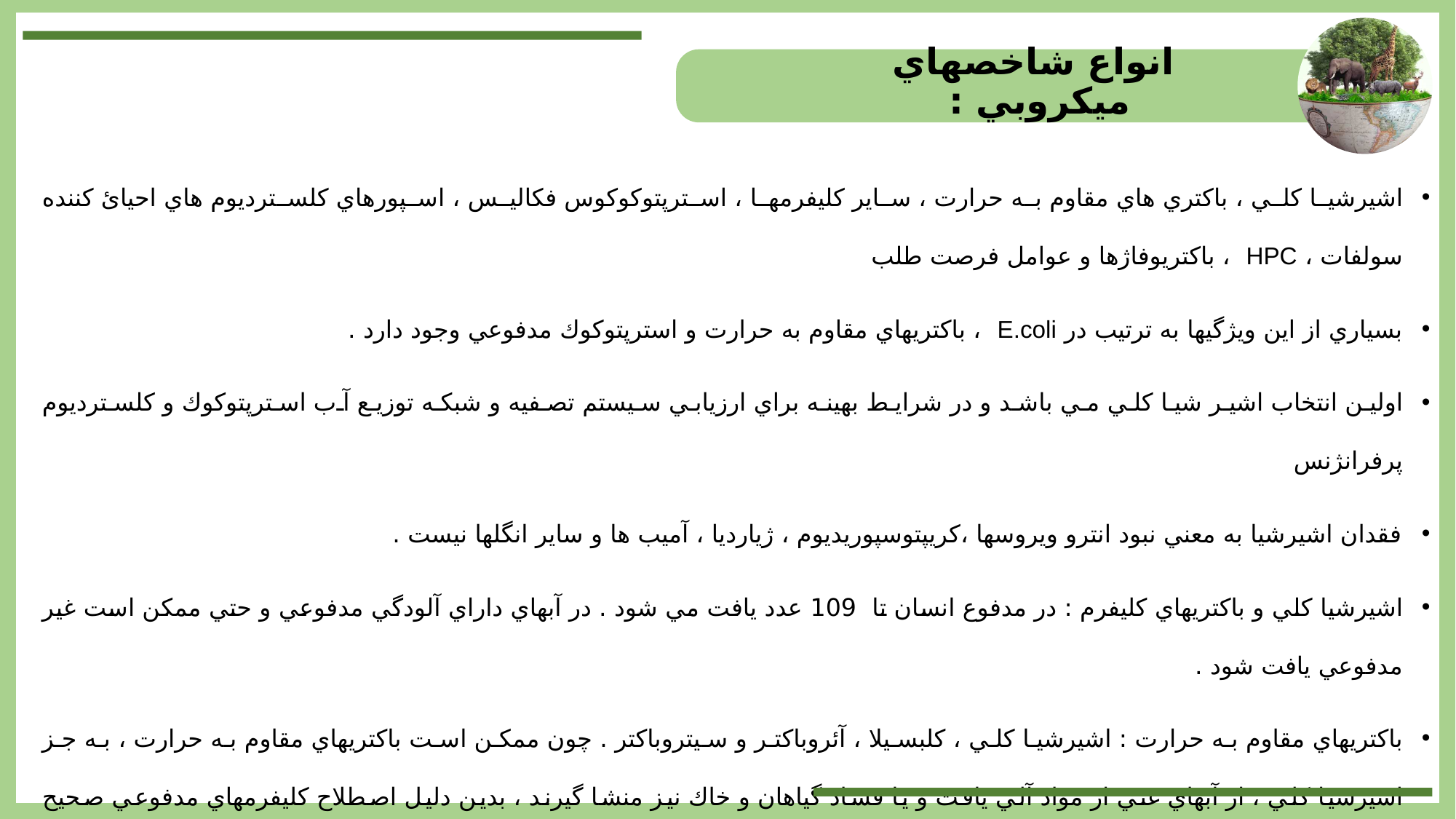

انواع شاخصهاي ميكروبي :
اشيرشيا كلي ، باكتري هاي مقاوم به حرارت ، ساير كليفرمها ، استرپتوكوكوس فكاليس ، اسپورهاي كلسترديوم هاي احيائ كننده سولفات ، HPC  ، باكتريوفاژها و عوامل فرصت طلب
بسياري از اين ويژگيها به ترتيب در E.coli  ، باكتريهاي مقاوم به حرارت و استرپتوكوك مدفوعي وجود دارد .
اولين انتخاب اشير شيا كلي مي باشد و در شرايط بهينه براي ارزيابي سيستم تصفيه و شبكه توزيع آب استرپتوكوك و كلسترديوم پرفرانژنس
فقدان اشيرشيا به معني نبود انترو ويروسها ،كريپتوسپوريديوم ، ژيارديا ، آميب ها و ساير انگلها نيست .
اشيرشيا كلي و باكتريهاي كليفرم : در مدفوع انسان تا  109 عدد يافت مي شود . در آبهاي داراي آلودگي مدفوعي و حتي ممكن است غير مدفوعي يافت شود .
باكتريهاي مقاوم به حرارت : اشيرشيا كلي ، كلبسيلا ، آئروباكتر و سيتروباكتر . چون ممكن است باكتريهاي مقاوم به حرارت ، به جز اشيرشيا كلي ، از آبهاي غني از مواد آلي يافت و يا فساد گياهان و خاك نيز منشا گيرند ، بدين دليل اصطلاح كليفرمهاي مدفوعي صحيح نيست .